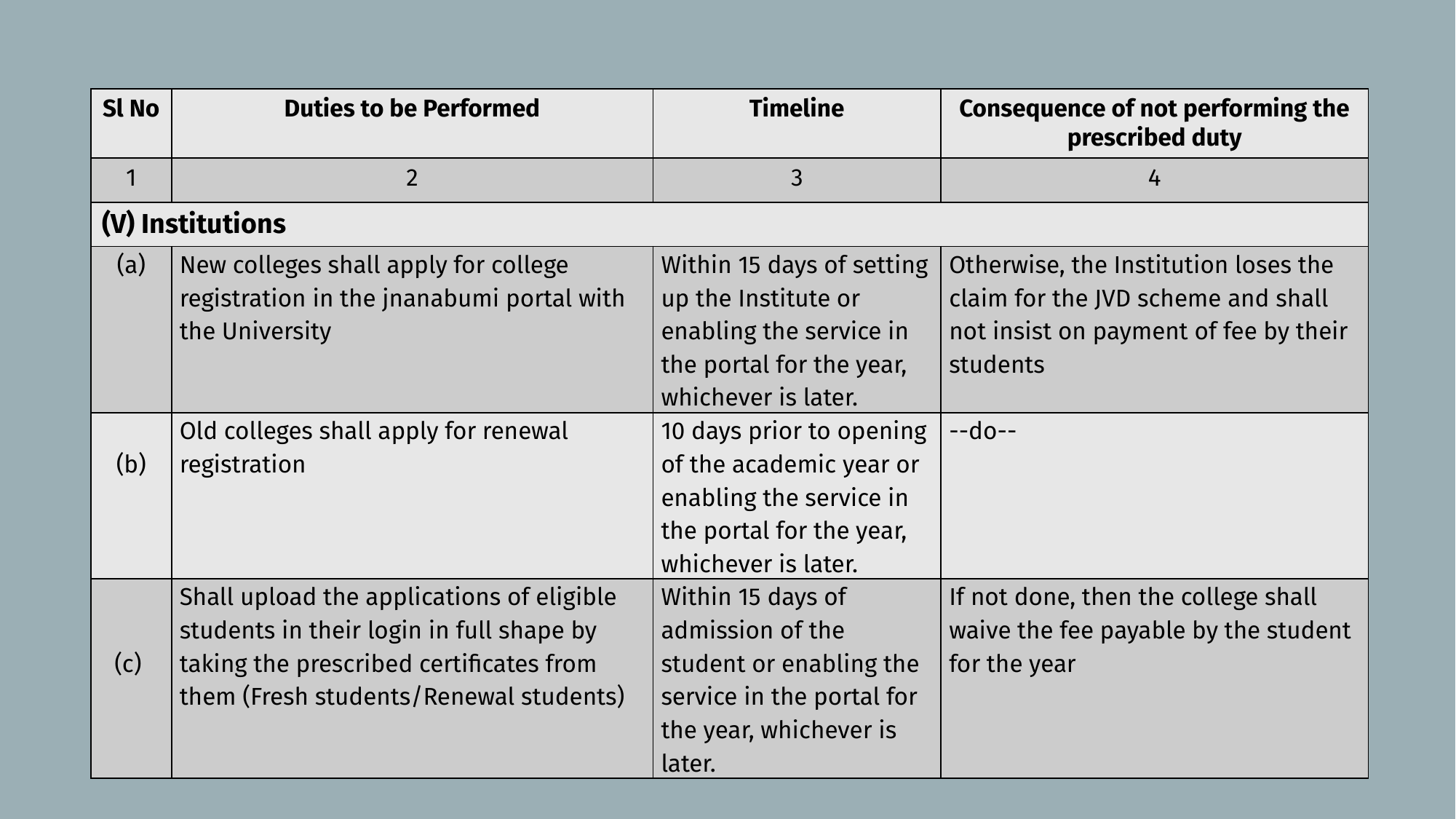

| Sl No | Duties to be Performed | Timeline | Consequence of not performing the prescribed duty |
| --- | --- | --- | --- |
| 1 | 2 | 3 | 4 |
| (V) Institutions |  |  |  |
| (a) | New colleges shall apply for college registration in the jnanabumi portal with the University | Within 15 days of setting up the Institute or enabling the service in the portal for the year, whichever is later. | Otherwise, the Institution loses the claim for the JVD scheme and shall not insist on payment of fee by their students |
| (b) | Old colleges shall apply for renewal registration | 10 days prior to opening of the academic year or enabling the service in the portal for the year, whichever is later. | --do-- |
| (c) | Shall upload the applications of eligible students in their login in full shape by taking the prescribed certificates from them (Fresh students/Renewal students) | Within 15 days of admission of the student or enabling the service in the portal for the year, whichever is later. | If not done, then the college shall waive the fee payable by the student for the year |